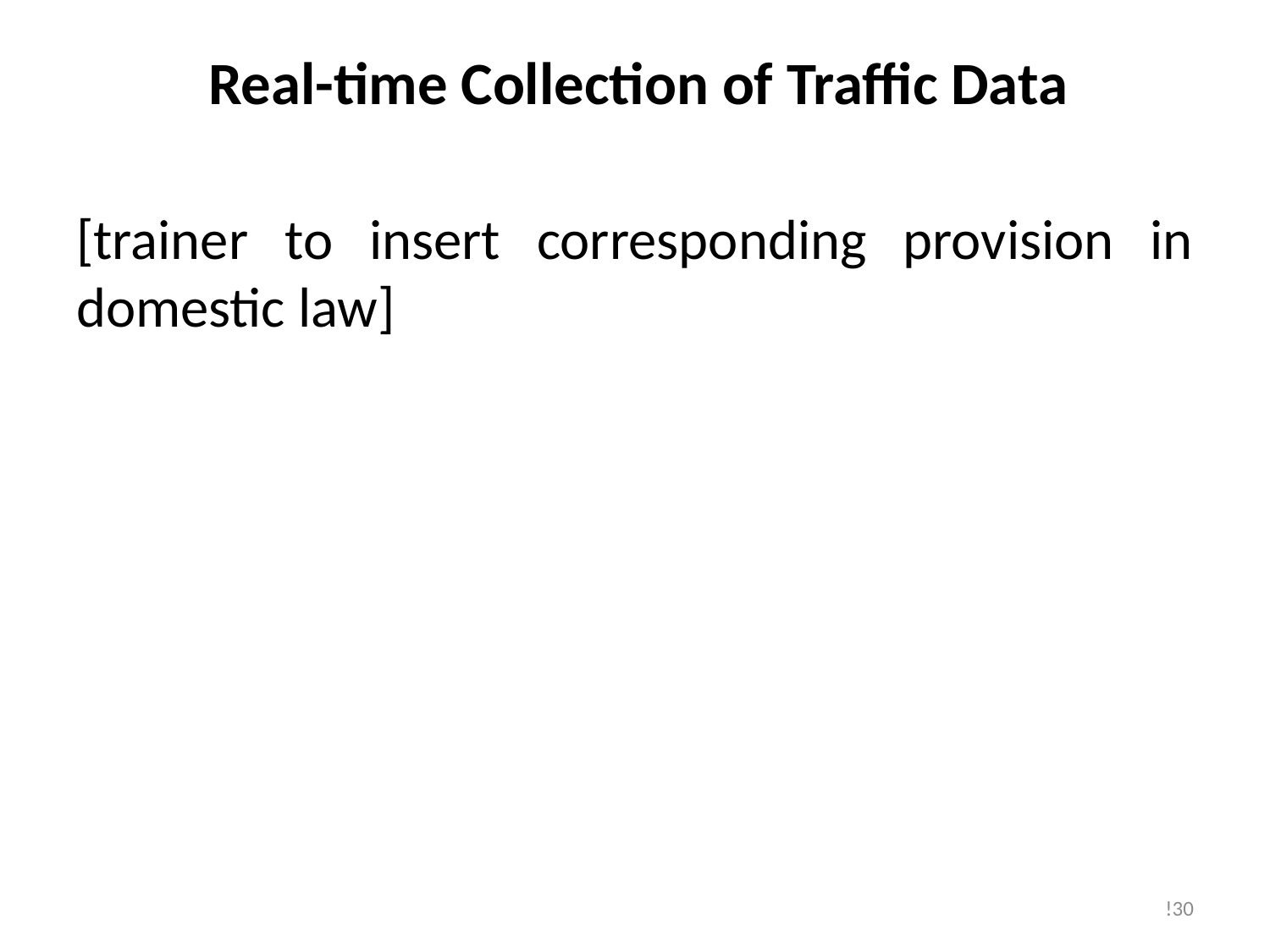

# Real-time Collection of Traffic Data
[trainer to insert corresponding provision in domestic law]
!30